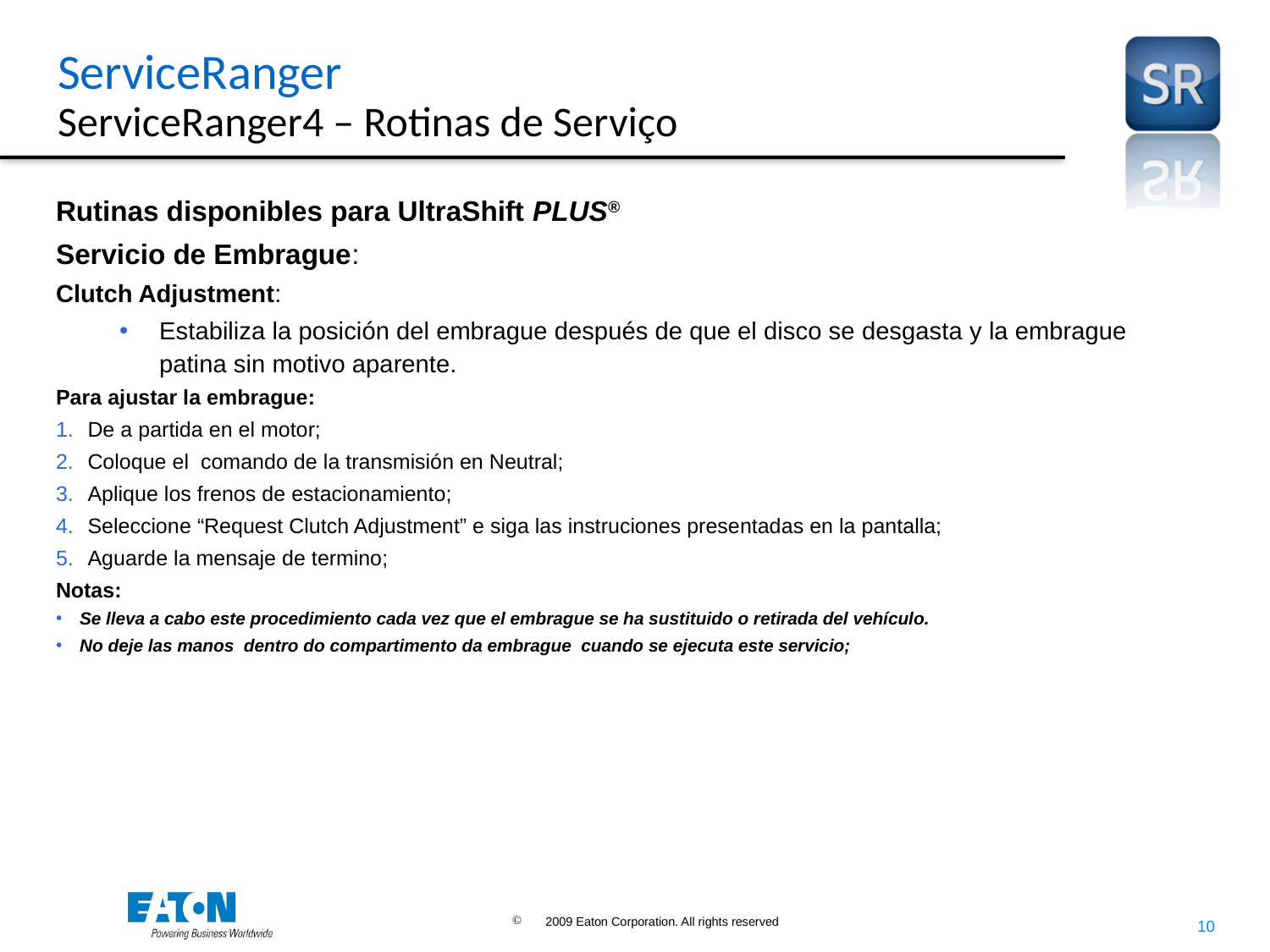

# ServiceRanger ServiceRanger4 – Rotinas de Serviço
Rutinas disponibles para UltraShift PLUS®
Servicio de Embrague:
Clutch Adjustment:
Estabiliza la posición del embrague después de que el disco se desgasta y la embrague patina sin motivo aparente.
Para ajustar la embrague:
De a partida en el motor;
Coloque el  comando de la transmisión en Neutral;
Aplique los frenos de estacionamiento;
Seleccione “Request Clutch Adjustment” e siga las instruciones presentadas en la pantalla;
Aguarde la mensaje de termino;
Notas:
Se lleva a cabo este procedimiento cada vez que el embrague se ha sustituido o retirada del vehículo.
No deje las manos  dentro do compartimento da embrague  cuando se ejecuta este servicio;